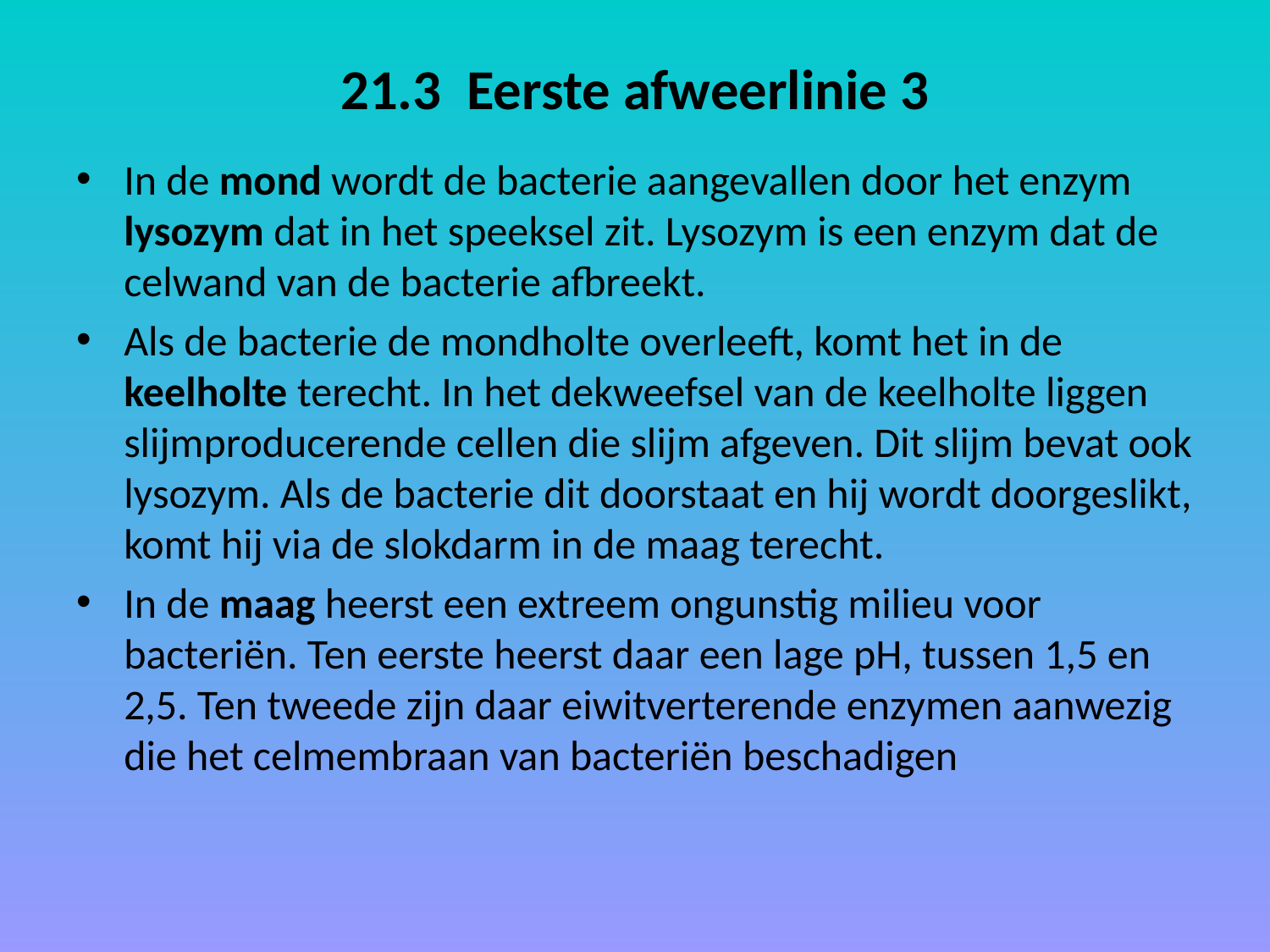

# 21.3  Eerste afweerlinie 3
In de mond wordt de bacterie aangevallen door het enzym lysozym dat in het speeksel zit. Lysozym is een enzym dat de celwand van de bacterie afbreekt.
Als de bacterie de mondholte overleeft, komt het in de keelholte terecht. In het dekweefsel van de keelholte liggen slijmproducerende cellen die slijm afgeven. Dit slijm bevat ook lysozym. Als de bacterie dit doorstaat en hij wordt doorgeslikt, komt hij via de slokdarm in de maag terecht.
In de maag heerst een extreem ongunstig milieu voor bacteriën. Ten eerste heerst daar een lage pH, tussen 1,5 en 2,5. Ten tweede zijn daar eiwitverterende enzymen aanwezig die het celmembraan van bacteriën beschadigen